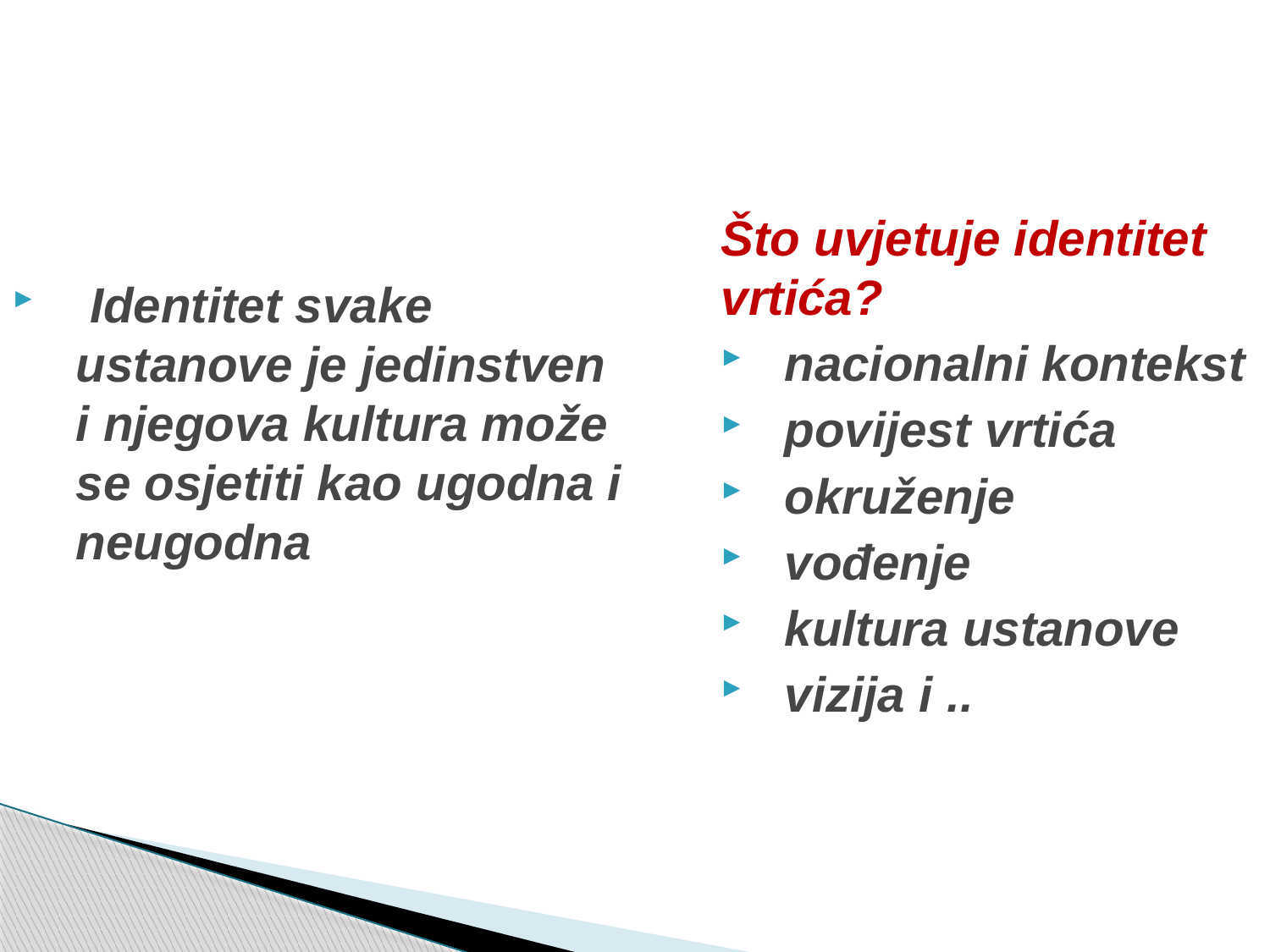

Identitet svake ustanove je jedinstven i njegova kultura može se osjetiti kao ugodna i neugodna
Što uvjetuje identitet vrtića?
nacionalni kontekst
povijest vrtića
okruženje
vođenje
kultura ustanove
vizija i ..